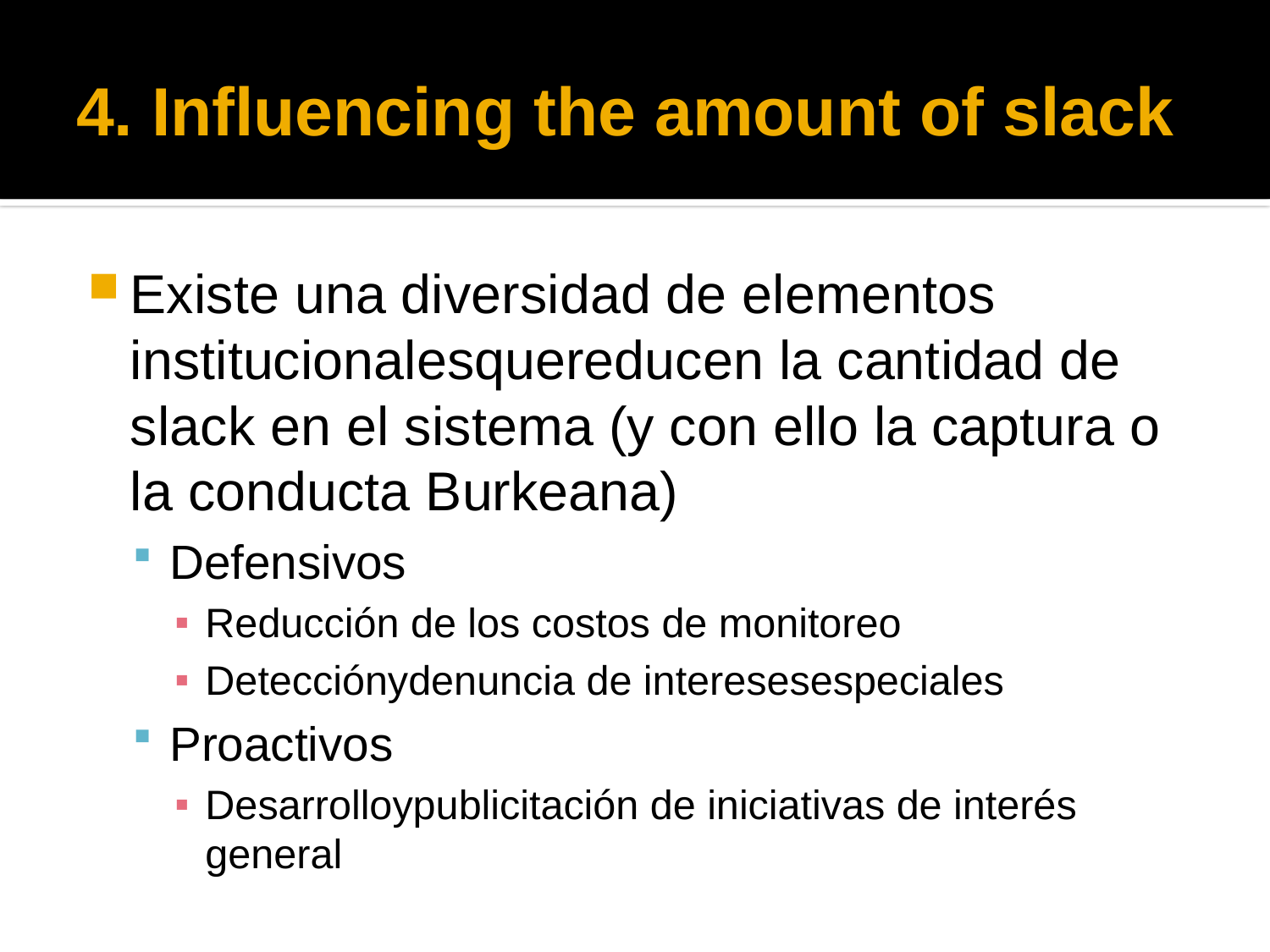

# 4. Influencing the amount of slack
Existe una diversidad de elementos institucionalesquereducen la cantidad de slack en el sistema (y con ello la captura o la conducta Burkeana)
Defensivos
Reducción de los costos de monitoreo
Detecciónydenuncia de interesesespeciales
Proactivos
Desarrolloypublicitación de iniciativas de interés general